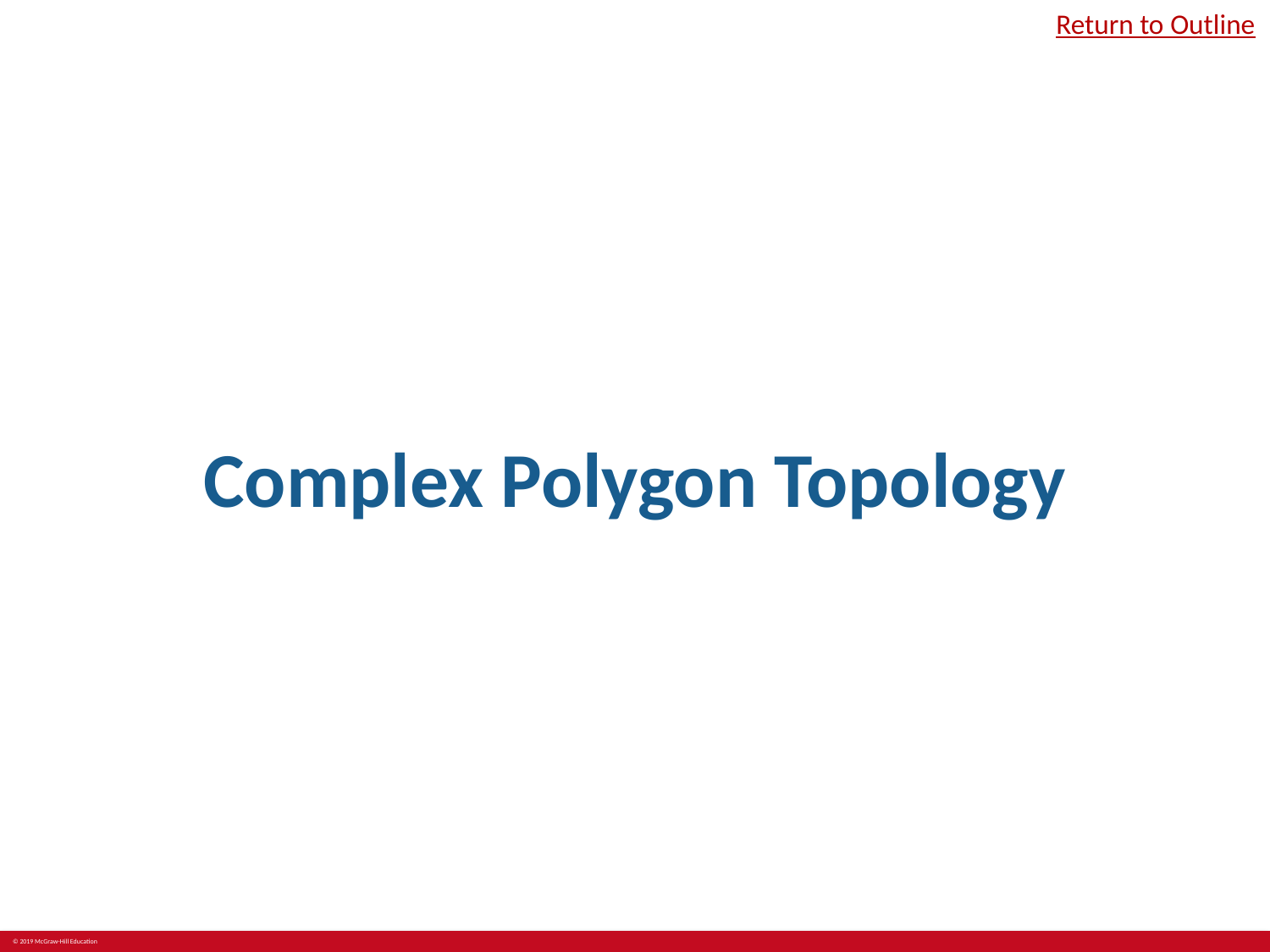

Return to Outline
# Complex Polygon Topology